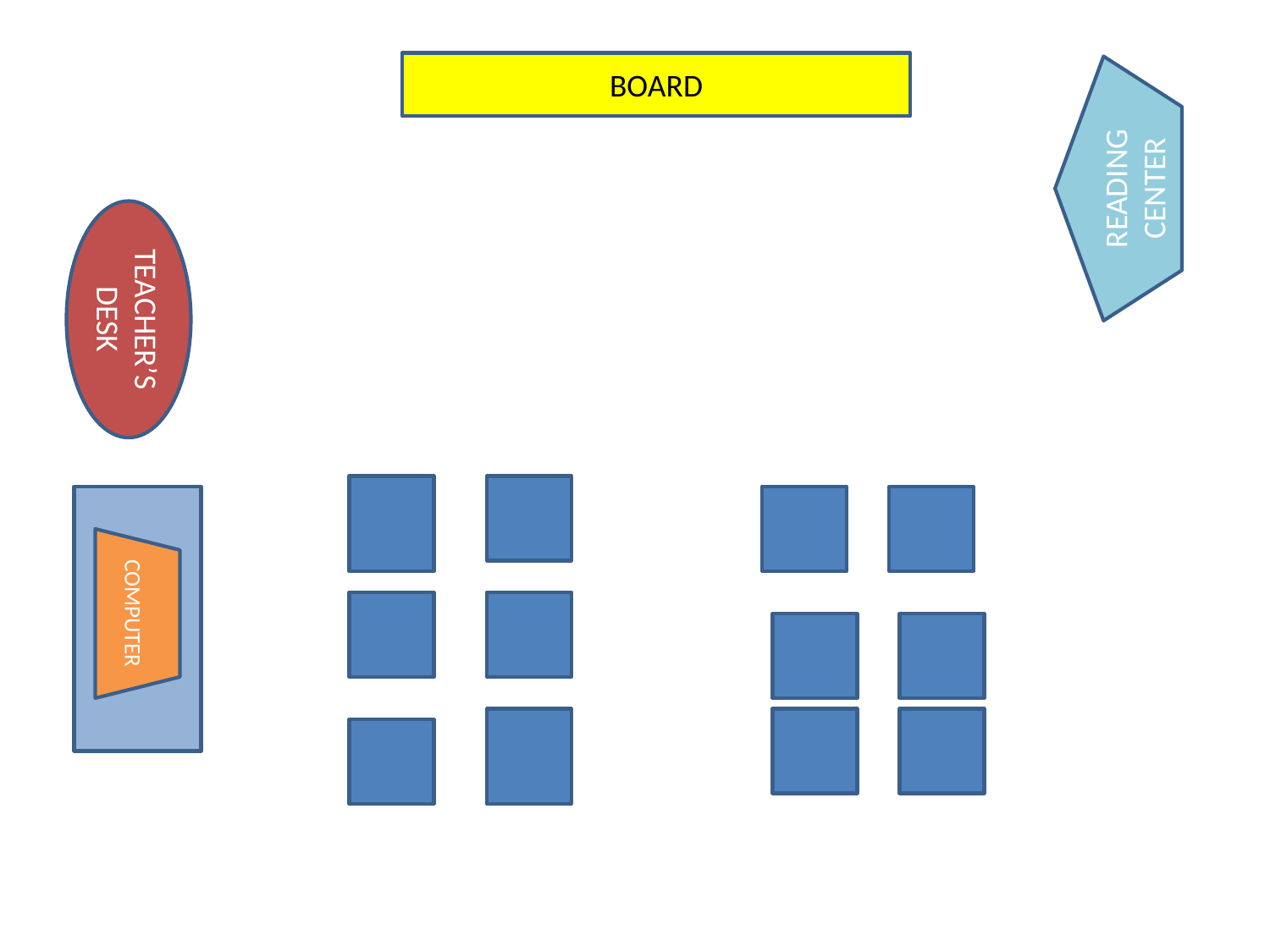

#
BOARD
READING CENTER
TEACHER’S DESK

COMPUTER